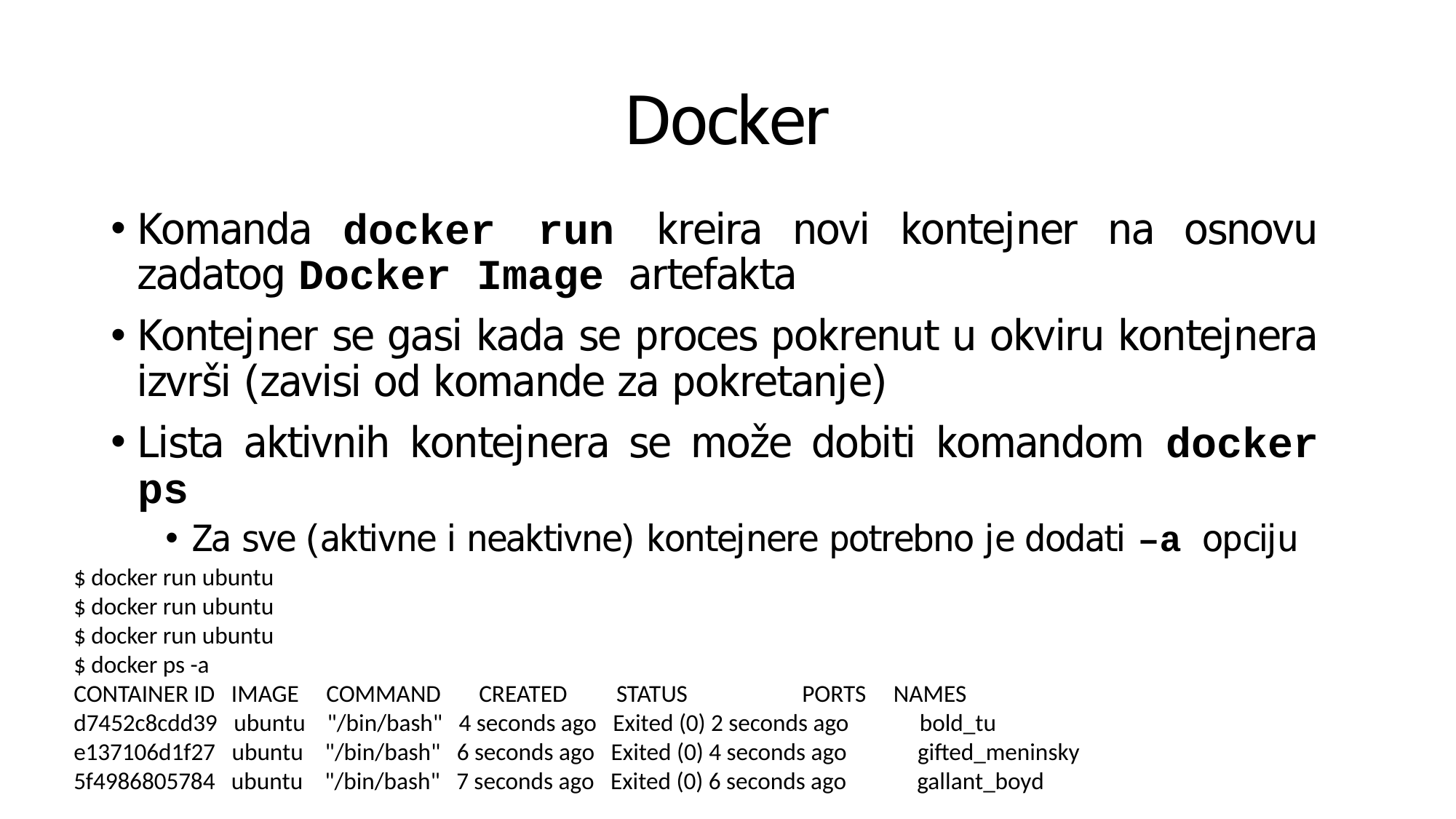

# Docker
Komanda docker run kreira novi kontejner na osnovu zadatog Docker Image artefakta
Kontejner se gasi kada se proces pokrenut u okviru kontejnera izvrši (zavisi od komande za pokretanje)
Lista aktivnih kontejnera se može dobiti komandom docker ps
Za sve (aktivne i neaktivne) kontejnere potrebno je dodati –a opciju
$ docker run ubuntu
$ docker run ubuntu
$ docker run ubuntu
$ docker ps -a
CONTAINER ID   IMAGE     COMMAND       CREATED         STATUS                     PORTS     NAMES
d7452c8cdd39   ubuntu    "/bin/bash"   4 seconds ago   Exited (0) 2 seconds ago             bold_tu
e137106d1f27   ubuntu    "/bin/bash"   6 seconds ago   Exited (0) 4 seconds ago             gifted_meninsky
5f4986805784   ubuntu    "/bin/bash"   7 seconds ago   Exited (0) 6 seconds ago             gallant_boyd